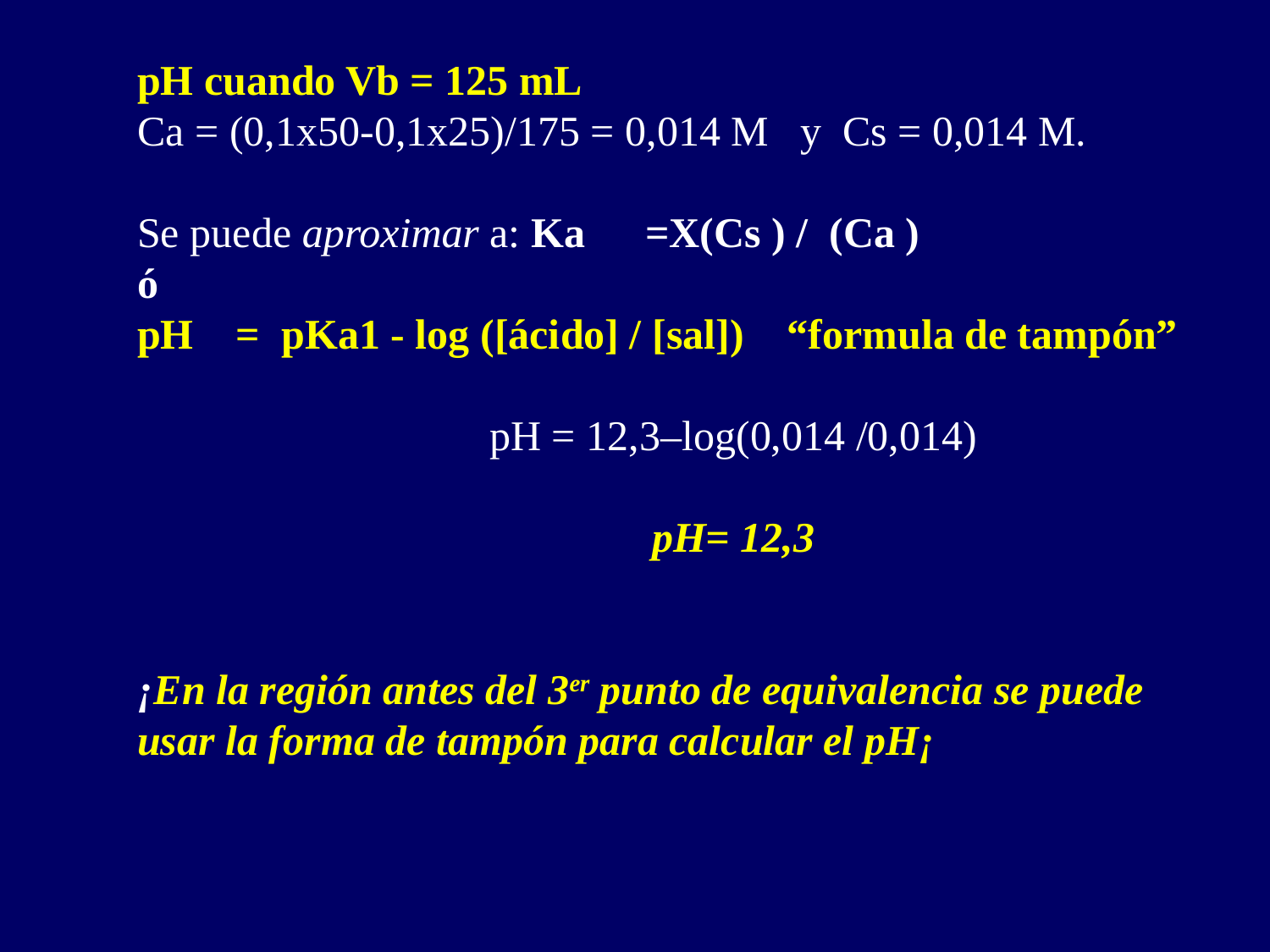

pH cuando Vb = 125 mL
Ca = (0,1x50-0,1x25)/175 = 0,014 M   y  Cs = 0,014 M.

Se puede aproximar a: Ka	=X(Cs ) /  (Ca )
ó
pH    =  pKa1 - log ([ácido] / [sal])    “formula de tampón”

 	pH = 12,3–log(0,014 /0,014)

	pH= 12,3

¡En la región antes del 3er punto de equivalencia se puede usar la forma de tampón para calcular el pH¡